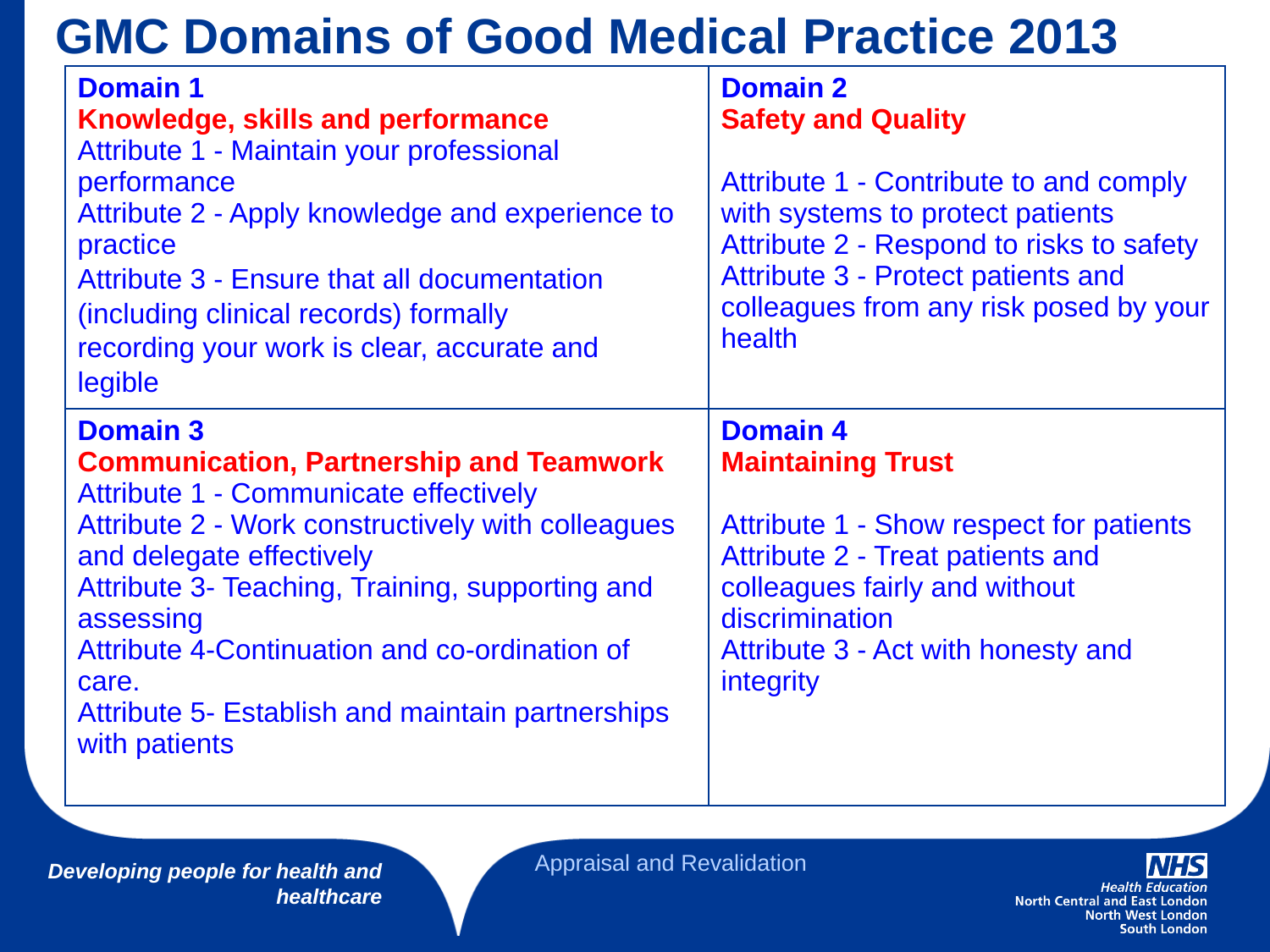

# GMC Domains of Good Medical Practice 2013
| Domain 1 Knowledge, skills and performance Attribute 1 - Maintain your professional performance Attribute 2 - Apply knowledge and experience to practice Attribute 3 - Ensure that all documentation (including clinical records) formally recording your work is clear, accurate and legible | Domain 2 Safety and Quality Attribute 1 - Contribute to and comply with systems to protect patients Attribute 2 - Respond to risks to safety Attribute 3 - Protect patients and colleagues from any risk posed by your health |
| --- | --- |
| Domain 3 Communication, Partnership and Teamwork Attribute 1 - Communicate effectively Attribute 2 - Work constructively with colleagues and delegate effectively Attribute 3- Teaching, Training, supporting and assessing Attribute 4-Continuation and co-ordination of care. Attribute 5- Establish and maintain partnerships with patients | Domain 4 Maintaining Trust Attribute 1 - Show respect for patients Attribute 2 - Treat patients and colleagues fairly and without discrimination Attribute 3 - Act with honesty and integrity |